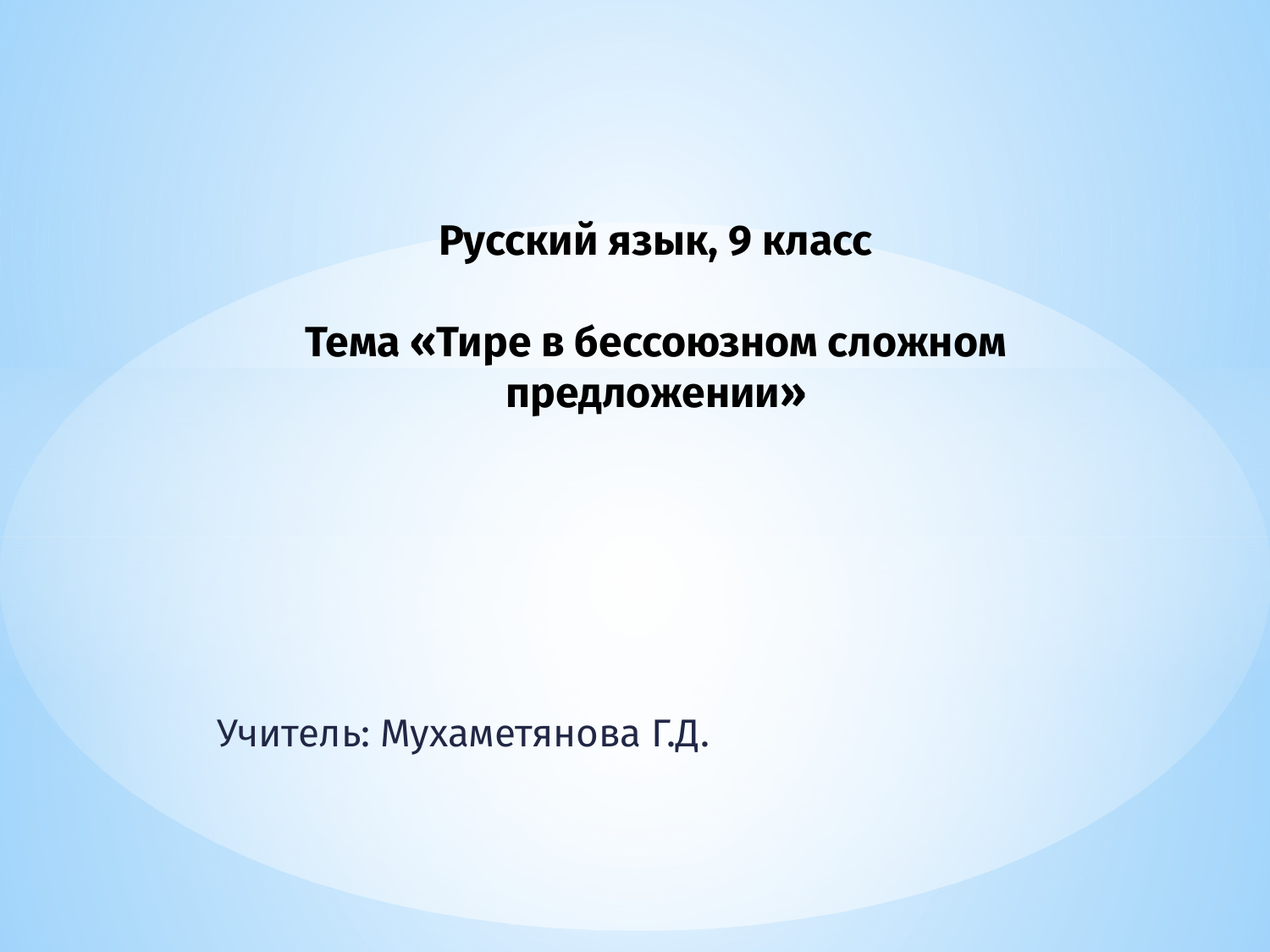

# Русский язык, 9 класс Тема «Тире в бессоюзном сложном предложении»
Учитель: Мухаметянова Г.Д.